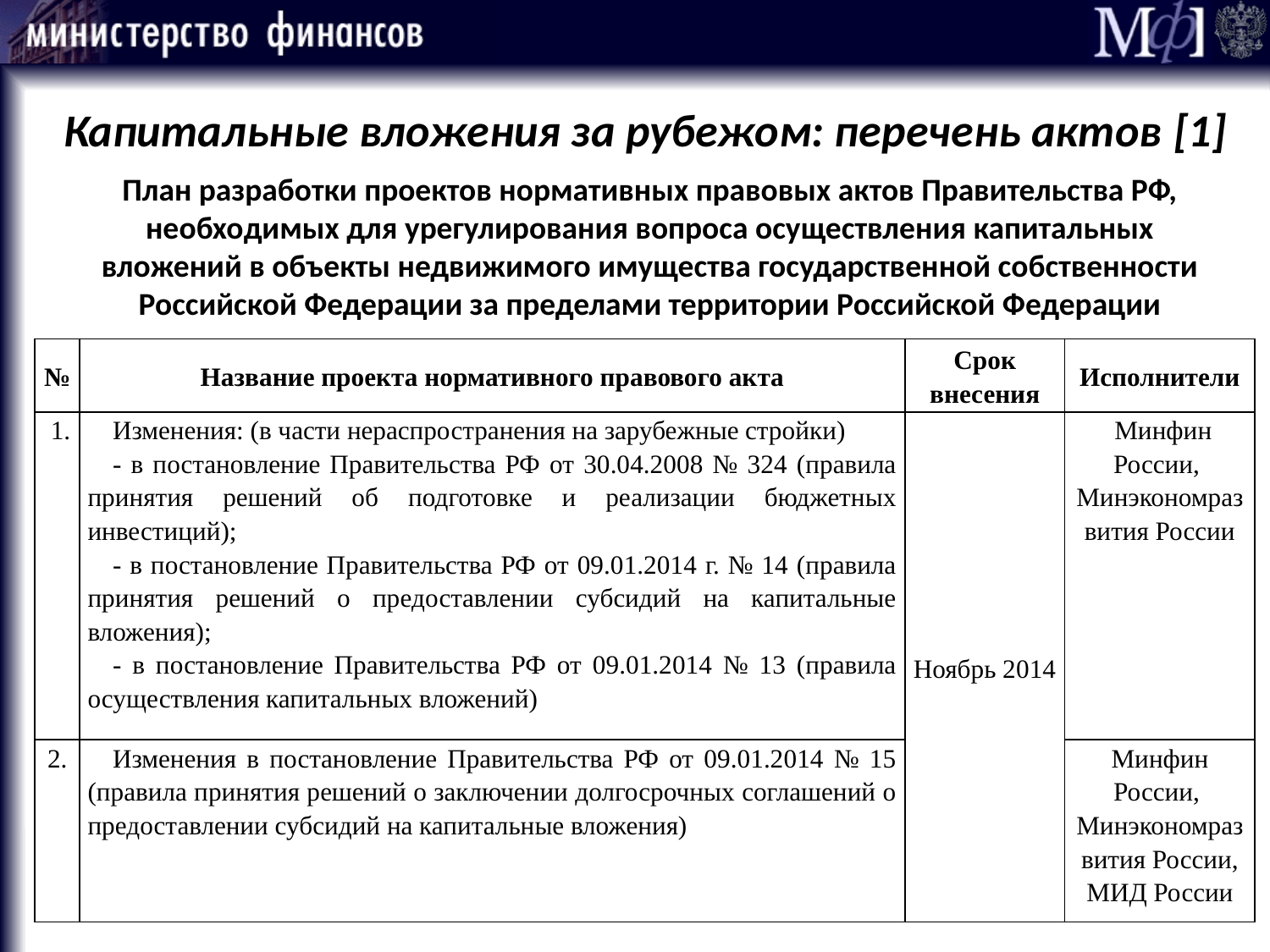

Капитальные вложения за рубежом: перечень актов [1]
План разработки проектов нормативных правовых актов Правительства РФ, необходимых для урегулирования вопроса осуществления капитальных вложений в объекты недвижимого имущества государственной собственности Российской Федерации за пределами территории Российской Федерации
| № | Название проекта нормативного правового акта | Срок внесения | Исполнители |
| --- | --- | --- | --- |
| 1. | Изменения: (в части нераспространения на зарубежные стройки) - в постановление Правительства РФ от 30.04.2008 № 324 (правила принятия решений об подготовке и реализации бюджетных инвестиций); - в постановление Правительства РФ от 09.01.2014 г. № 14 (правила принятия решений о предоставлении субсидий на капитальные вложения); - в постановление Правительства РФ от 09.01.2014 № 13 (правила осуществления капитальных вложений) | Ноябрь 2014 | Минфин России, Минэкономразвития России |
| 2. | Изменения в постановление Правительства РФ от 09.01.2014 № 15 (правила принятия решений о заключении долгосрочных соглашений о предоставлении субсидий на капитальные вложения) |  | Минфин России, Минэкономразвития России, МИД России |